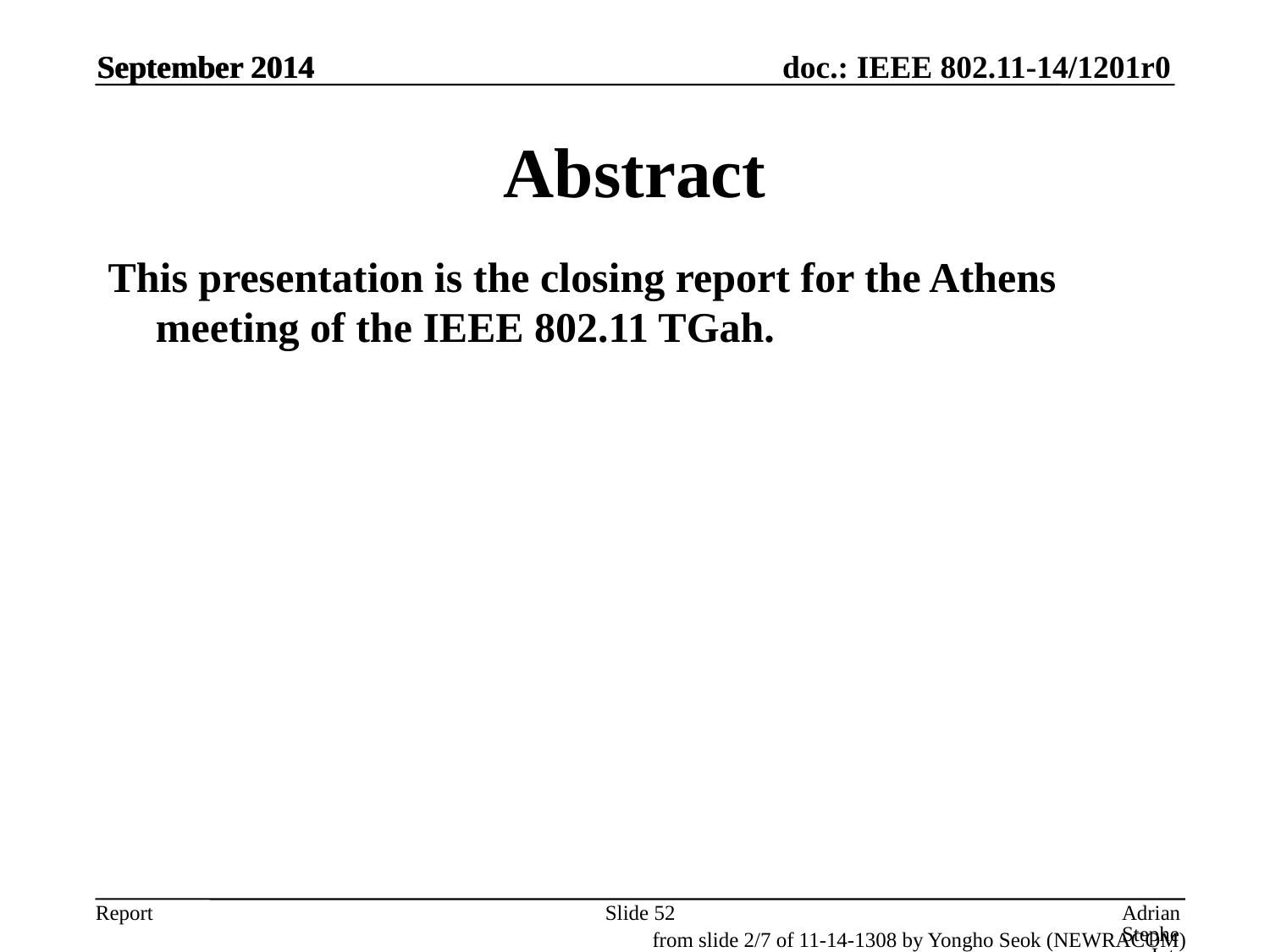

September 2014
September 2014
# Abstract
This presentation is the closing report for the Athens meeting of the IEEE 802.11 TGah.
Slide 52
Adrian Stephens, Intel Corporation
from slide 2/7 of 11-14-1308 by Yongho Seok (NEWRACOM)